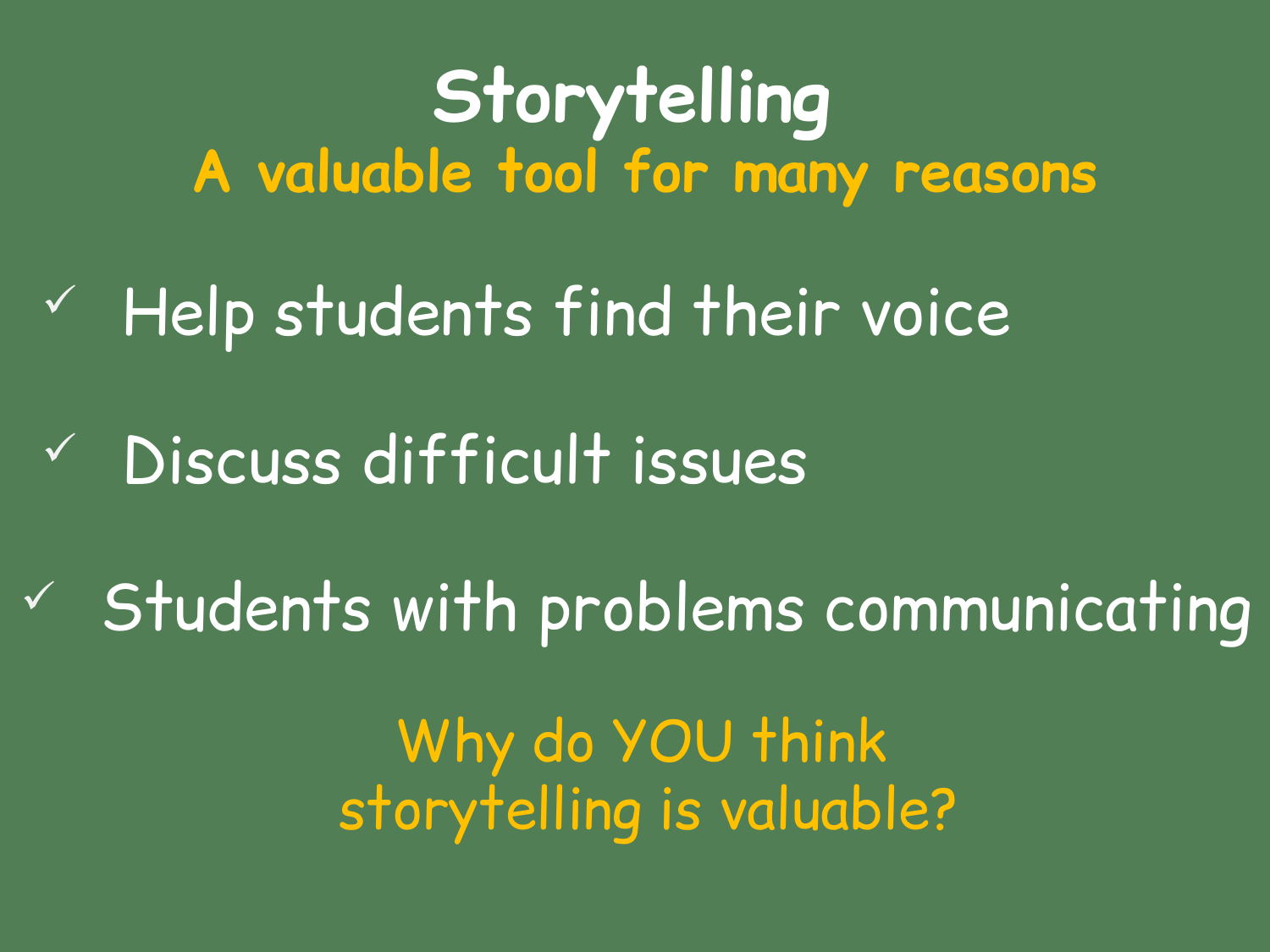

# Storytelling A valuable tool for many reasons
Help students find their voice
Discuss difficult issues
Students with problems communicating
Why do YOU think
storytelling is valuable?